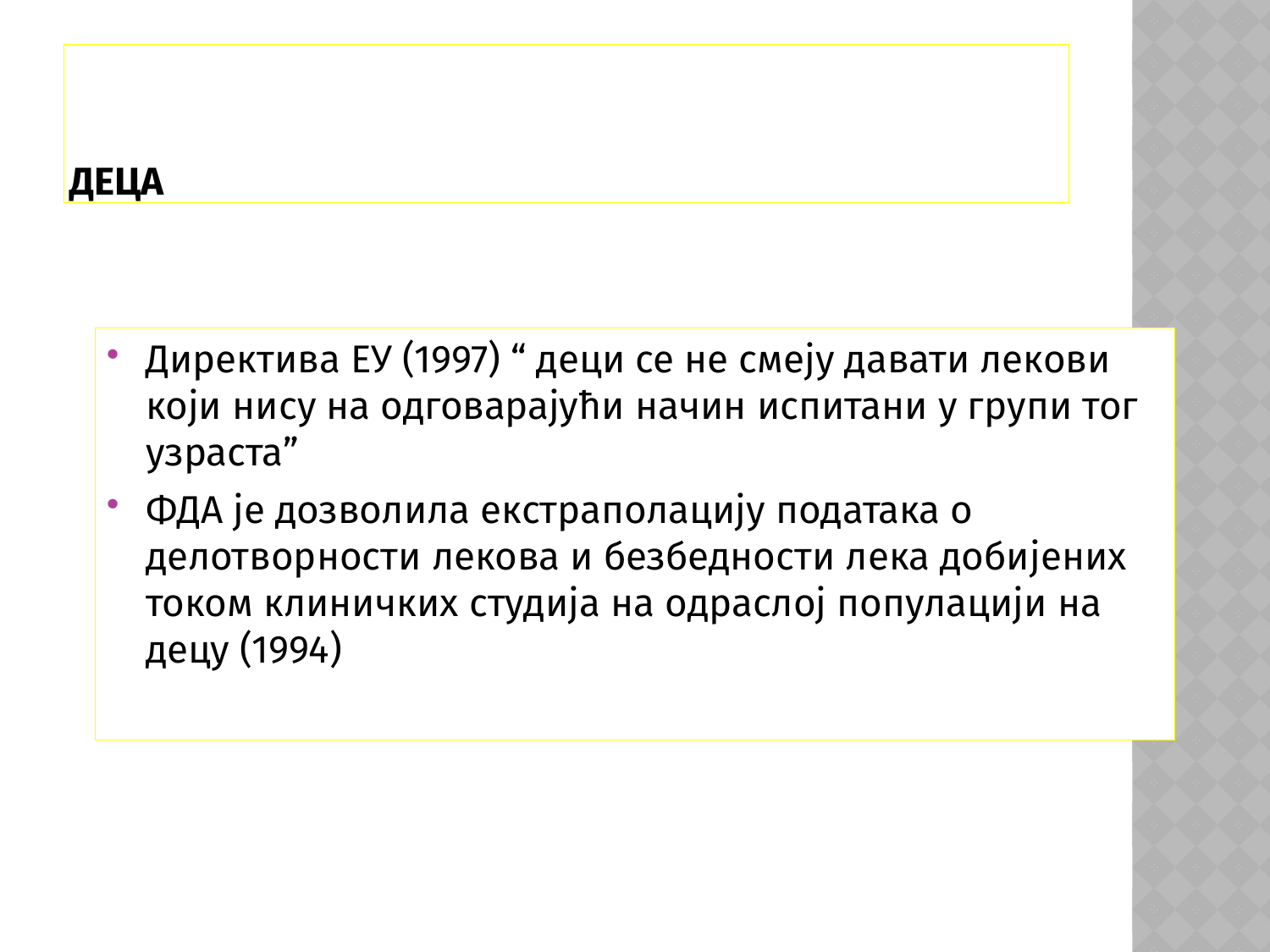

# ДЕЦА
Директива ЕУ (1997) “ деци се не смеју давати лекови који нису на одговарајући начин испитани у групи тог узраста”
ФДА је дозволила екстраполацију података о делотворности лекова и безбедности лека добијених током клиничких студија на одраслој популацији на децу (1994)